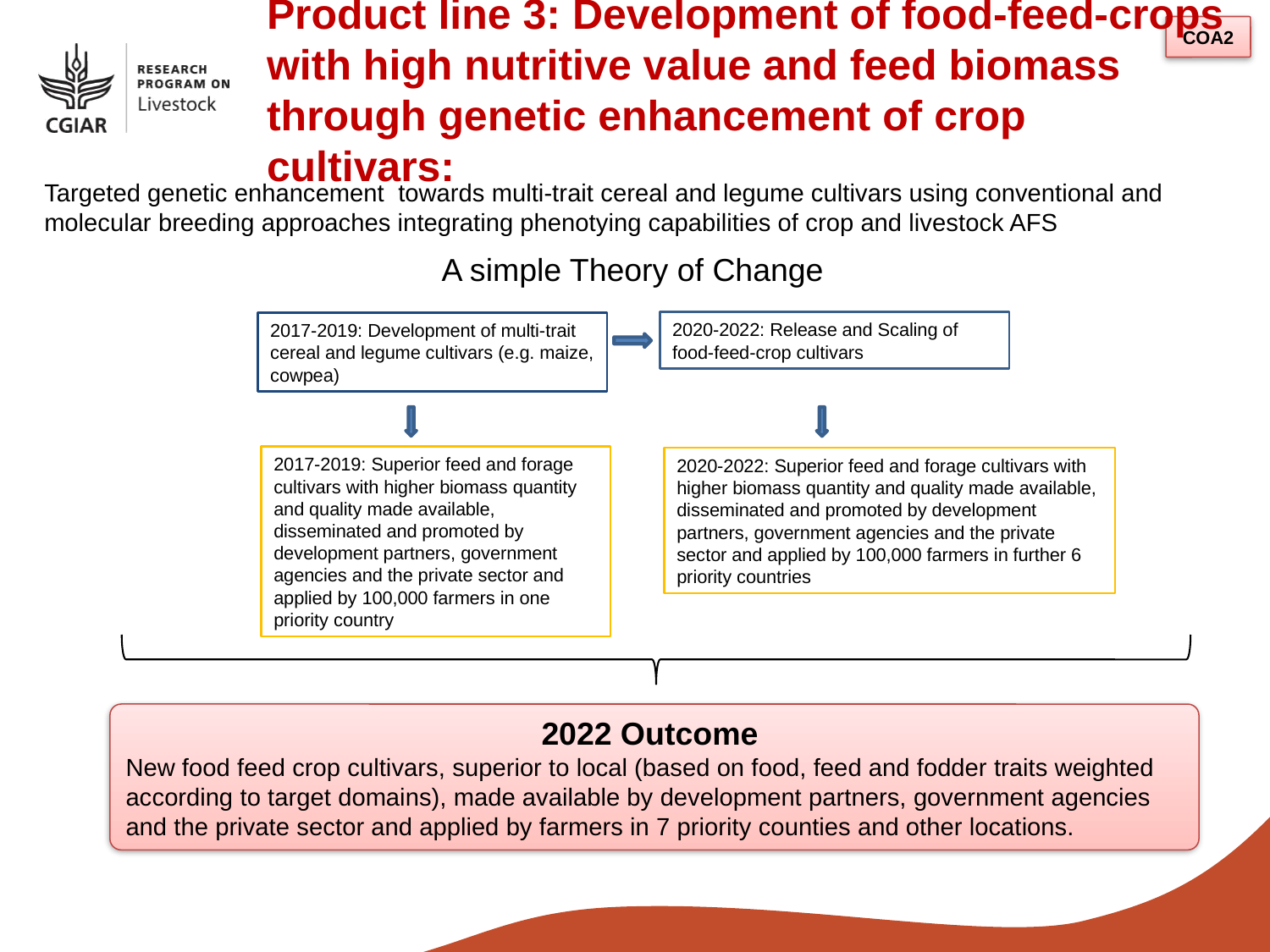

COA2
Product line 3: Development of food-feed-crops with high nutritive value and feed biomass through genetic enhancement of crop cultivars:

Targeted genetic enhancement  towards multi-trait cereal and legume cultivars using conventional and molecular breeding approaches integrating phenotying capabilities of crop and livestock AFS
A simple Theory of Change
2020-2022: Release and Scaling of food-feed-crop cultivars
2017-2019: Development of multi-trait cereal and legume cultivars (e.g. maize, cowpea)

2017-2019: Superior feed and forage cultivars with higher biomass quantity and quality made available, disseminated and promoted by development partners, government agencies and the private sector and applied by 100,000 farmers in one priority country
2020-2022: Superior feed and forage cultivars with higher biomass quantity and quality made available, disseminated and promoted by development partners, government agencies and the private sector and applied by 100,000 farmers in further 6 priority countries
2022 Outcome
New food feed crop cultivars, superior to local (based on food, feed and fodder traits weighted according to target domains), made available by development partners, government agencies and the private sector and applied by farmers in 7 priority counties and other locations.